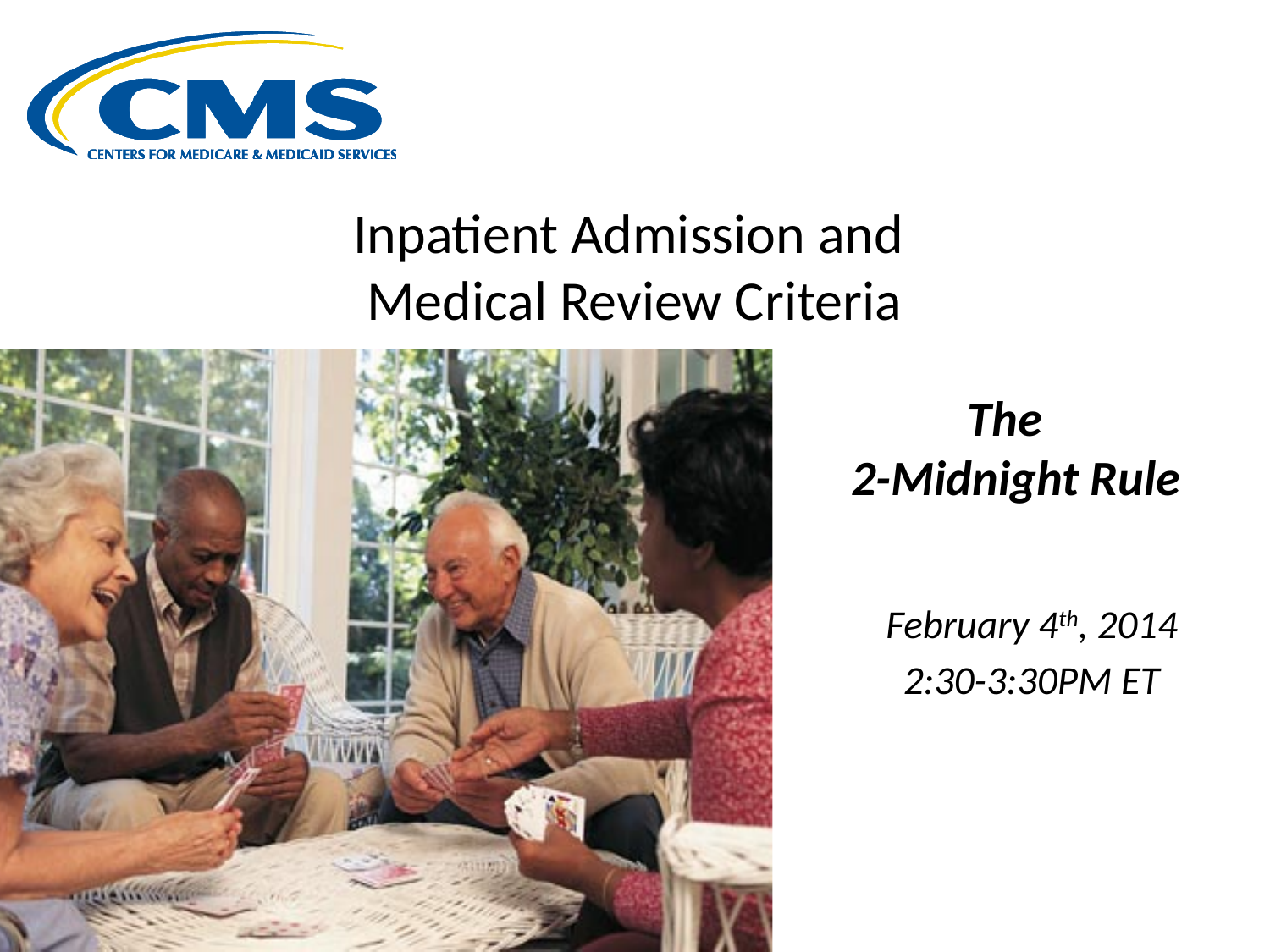

# Inpatient Admission and Medical Review Criteria
The
2-Midnight Rule
February 4th, 2014
2:30-3:30PM ET